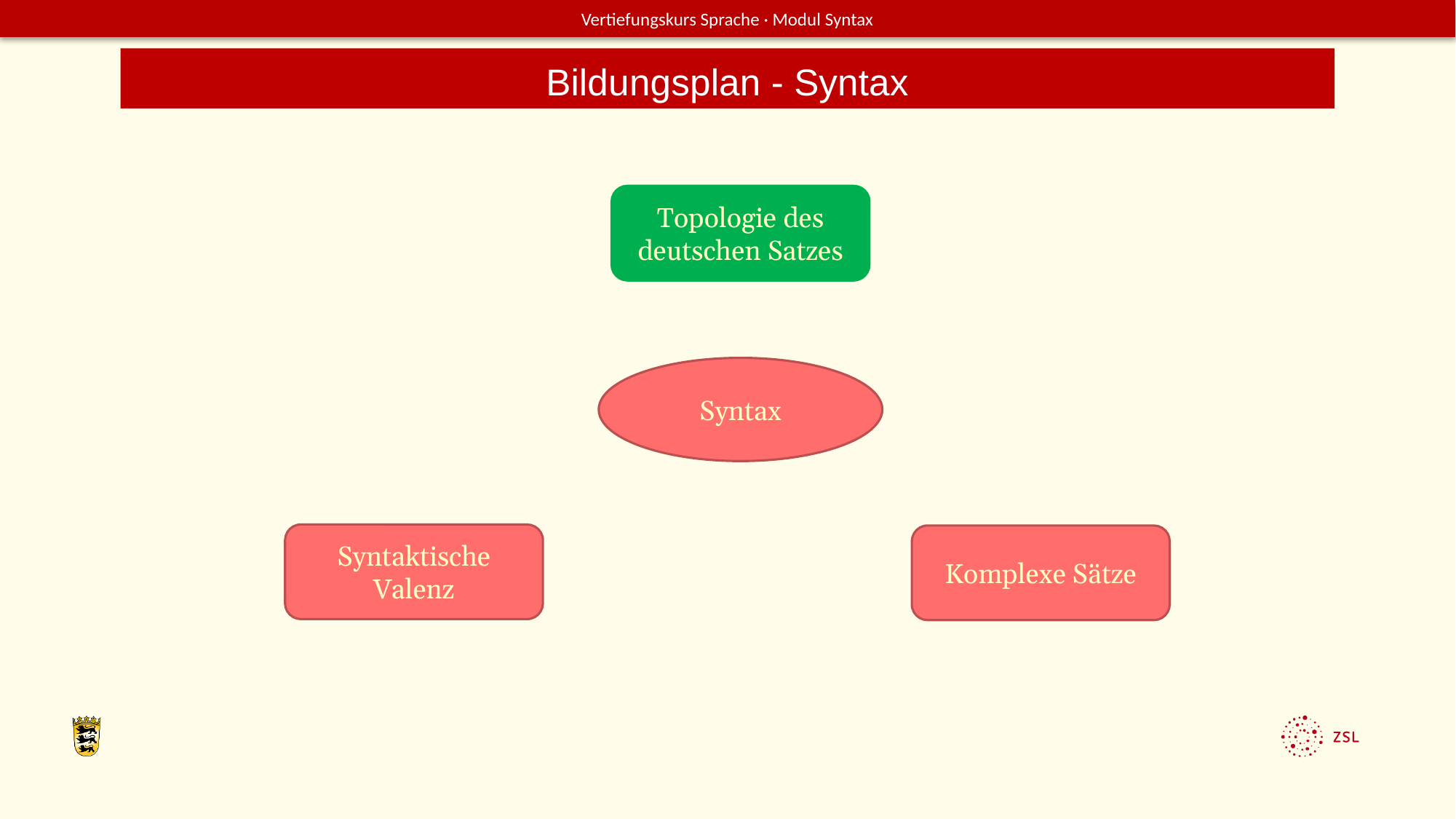

Bildungsplan - Syntax
Topologie des deutschen Satzes
Syntax
Syntaktische Valenz
Komplexe Sätze